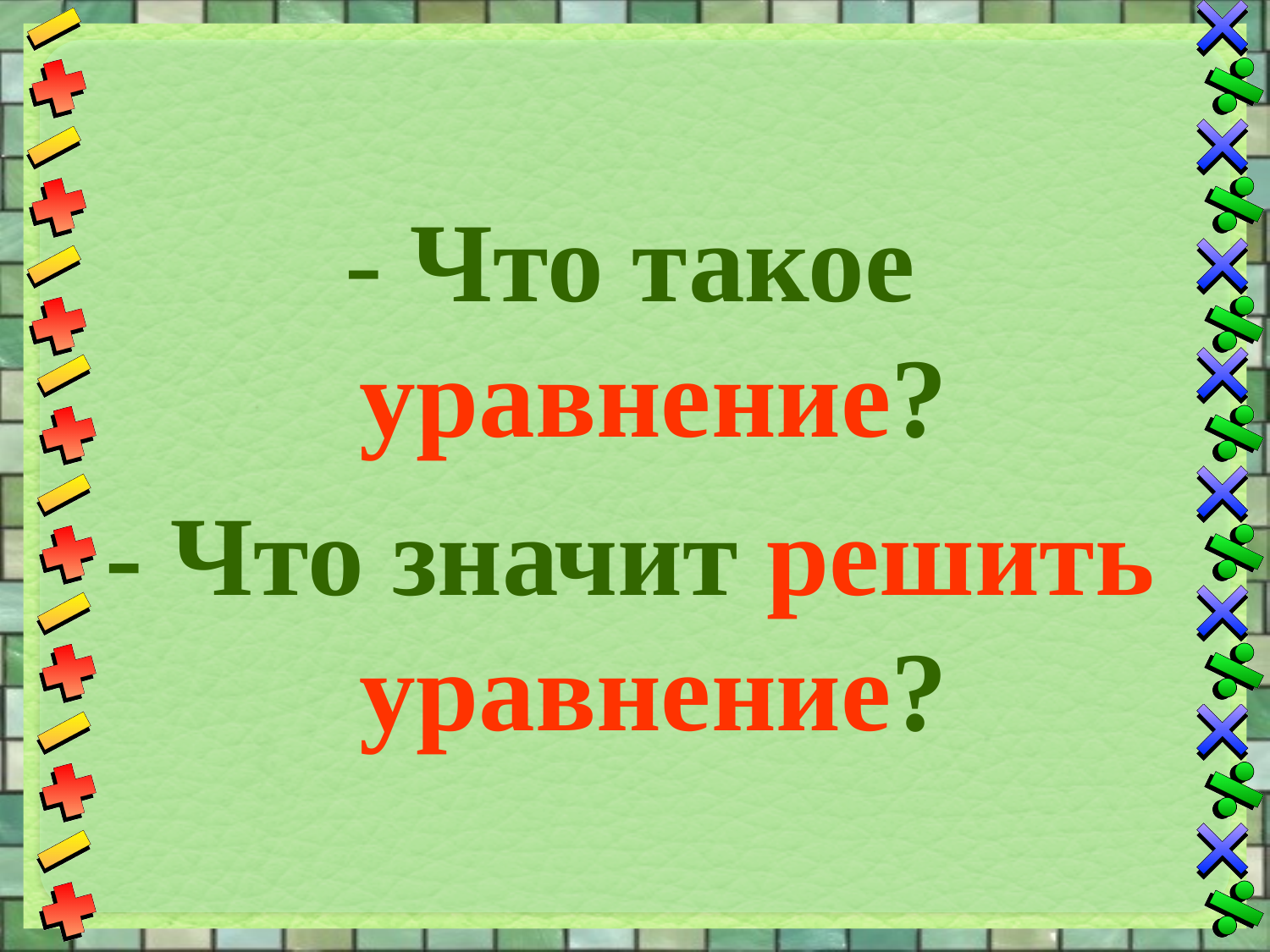

- Что такое уравнение?
- Что значит решить уравнение?